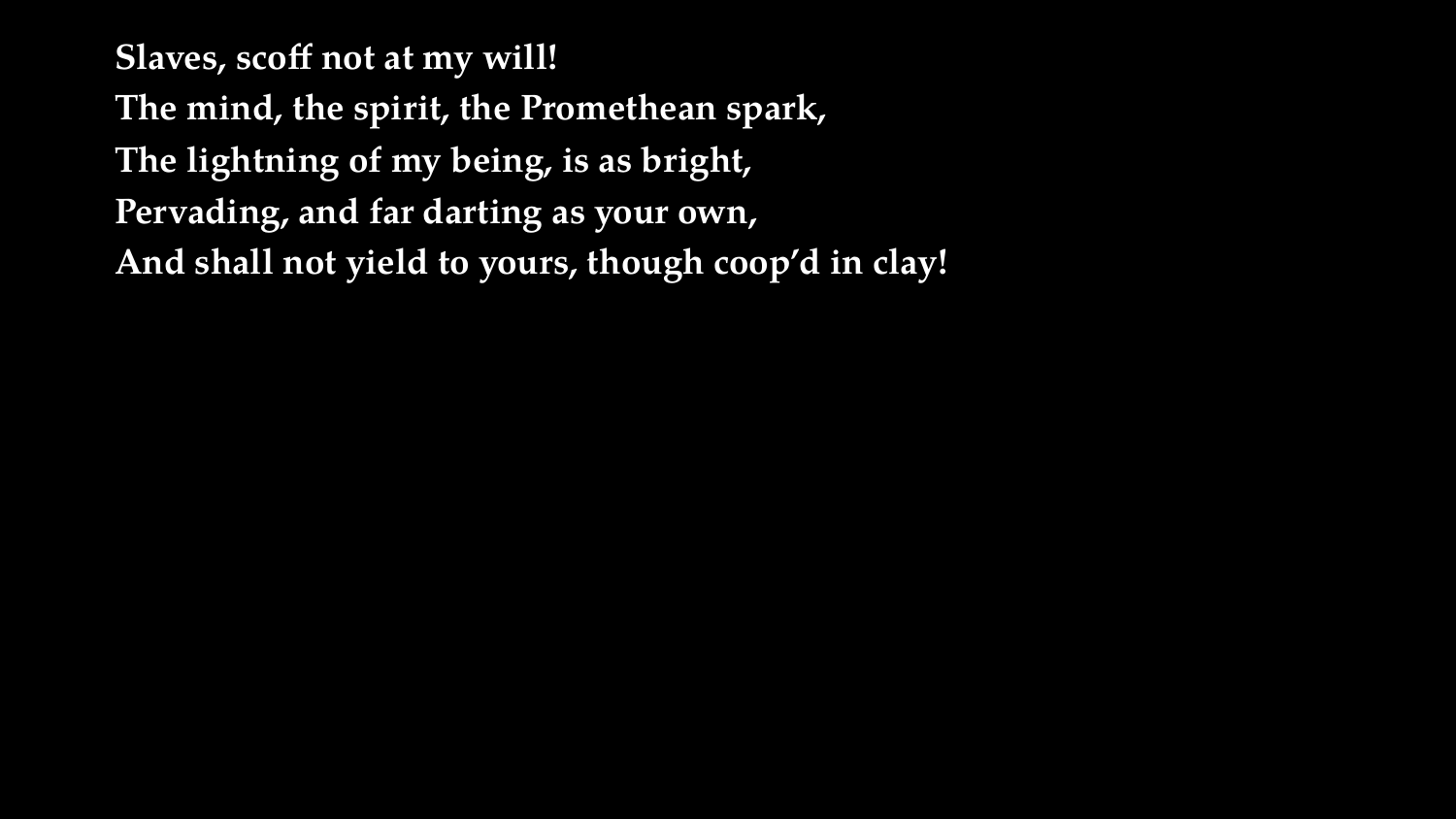

# Slaves, scoff not at my will! The mind, the spirit, the Promethean spark, The lightning of my being, is as bright, Pervading, and far darting as your own, And shall not yield to yours, though coop’d in clay!